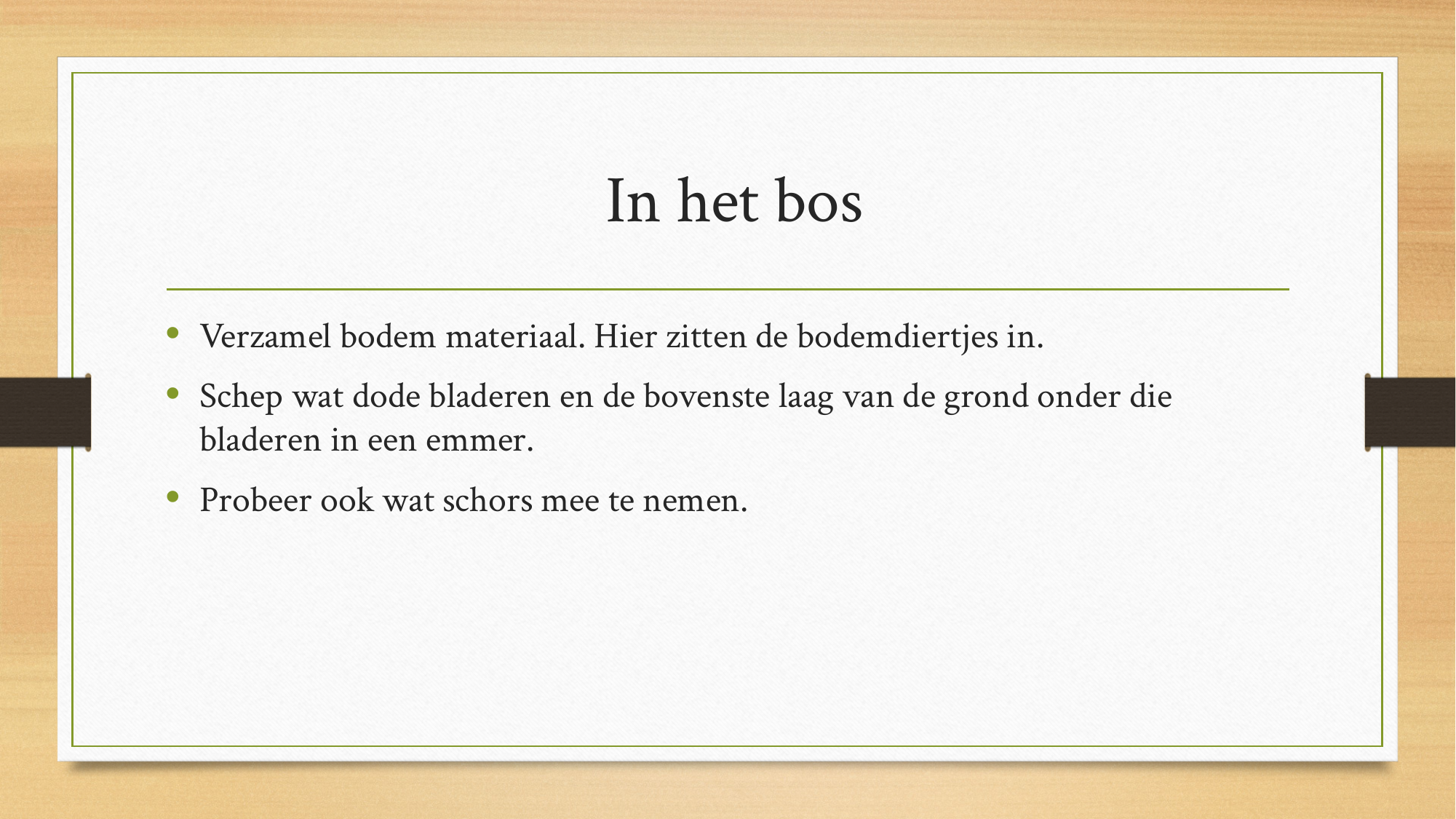

# In het bos
Verzamel bodem materiaal. Hier zitten de bodemdiertjes in.
Schep wat dode bladeren en de bovenste laag van de grond onder die bladeren in een emmer.
Probeer ook wat schors mee te nemen.